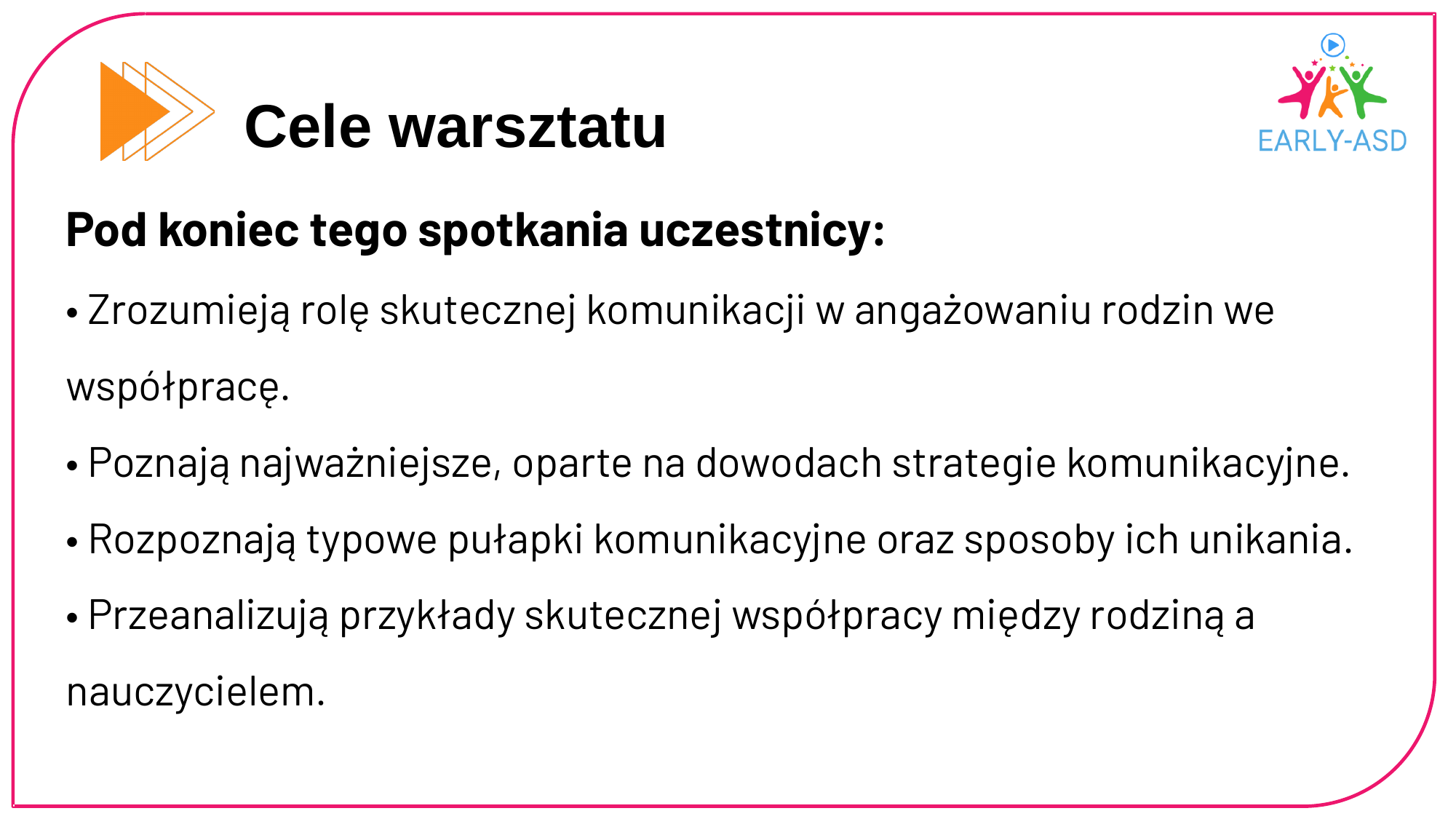

Cele warsztatu

Pod koniec tego spotkania uczestnicy:
• Zrozumieją rolę skutecznej komunikacji w angażowaniu rodzin we współpracę.
• Poznają najważniejsze, oparte na dowodach strategie komunikacyjne.
• Rozpoznają typowe pułapki komunikacyjne oraz sposoby ich unikania.
• Przeanalizują przykłady skutecznej współpracy między rodziną a nauczycielem.